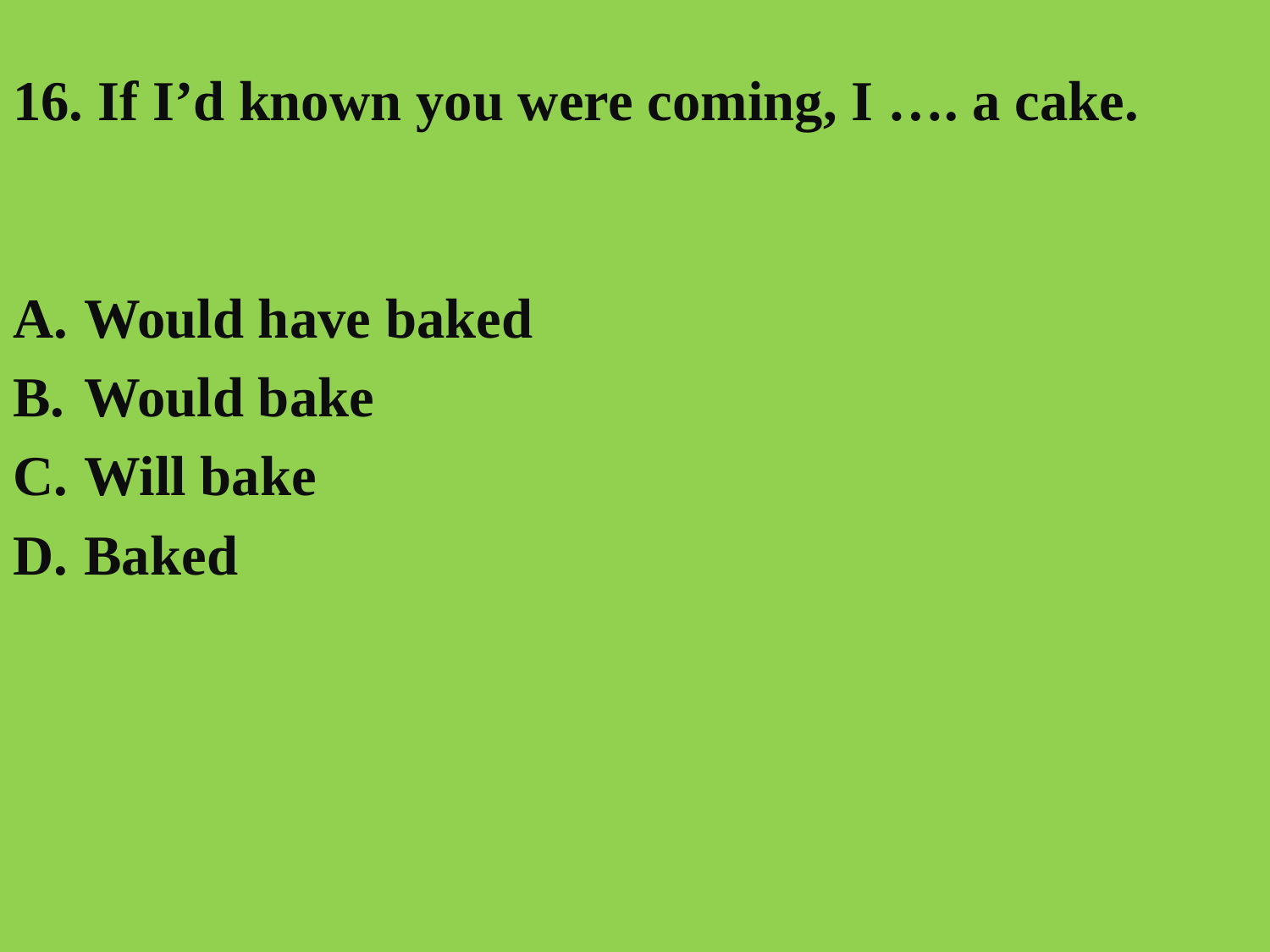

# 16. If I’d known you were coming, I …. a cake.

Would have baked
Would bake
Will bake
Baked